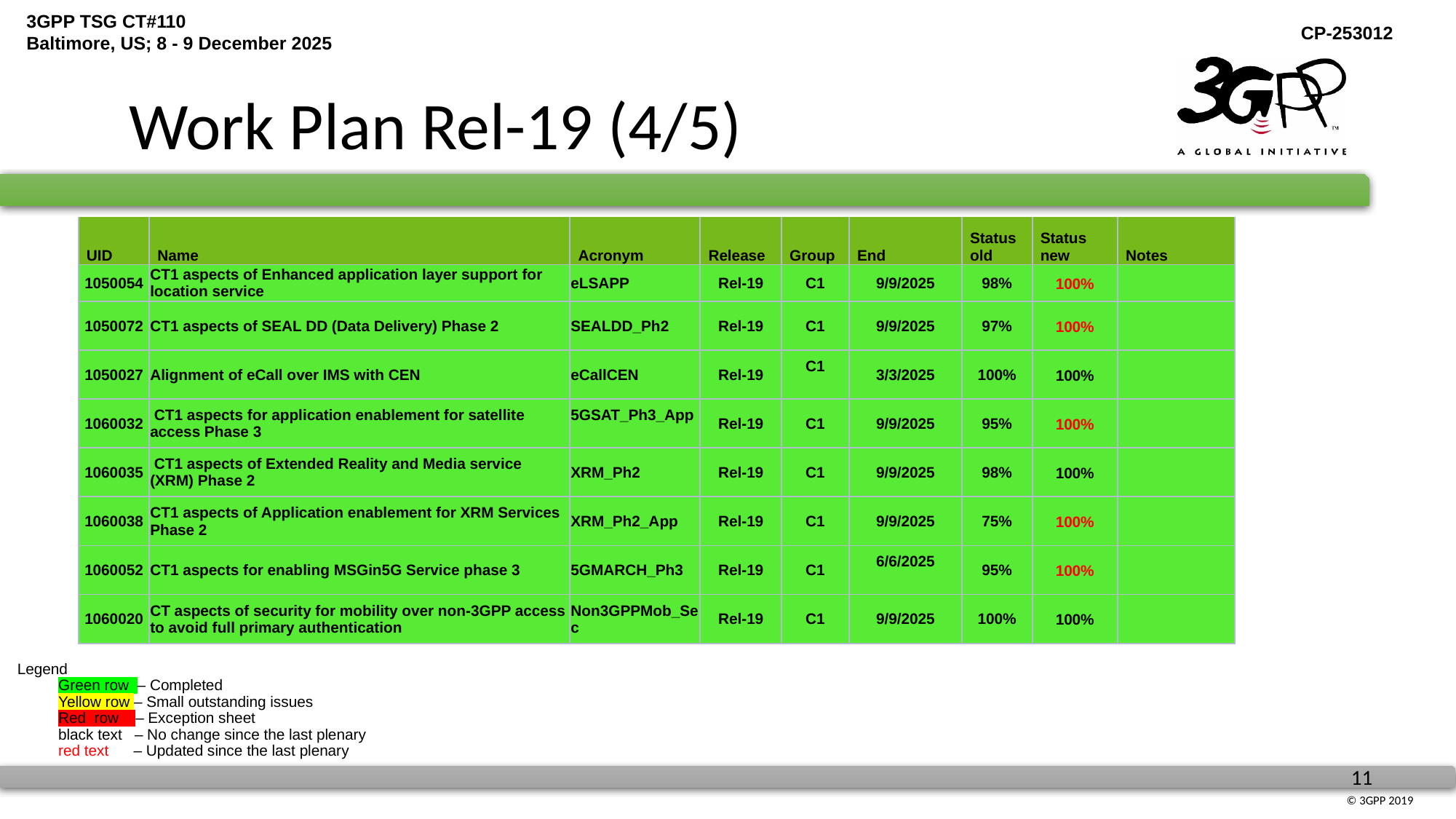

# Work Plan Rel-19 (4/5)
| UID | Name | Acronym | Release | Group | End | Status old | Status new | Notes |
| --- | --- | --- | --- | --- | --- | --- | --- | --- |
| 1050054 | CT1 aspects of Enhanced application layer support for location service | eLSAPP | Rel-19 | C1 | 9/9/2025 | 98% | 100% |  |
| 1050072 | CT1 aspects of SEAL DD (Data Delivery) Phase 2 | SEALDD\_Ph2 | Rel-19 | C1 | 9/9/2025 | 97% | 100% |  |
| 1050027 | Alignment of eCall over IMS with CEN | eCallCEN | Rel-19 | C1 | 3/3/2025 | 100% | 100% |  |
| 1060032 | CT1 aspects for application enablement for satellite access Phase 3 | 5GSAT\_Ph3\_App | Rel-19 | C1 | 9/9/2025 | 95% | 100% |  |
| 1060035 | CT1 aspects of Extended Reality and Media service (XRM) Phase 2 | XRM\_Ph2 | Rel-19 | C1 | 9/9/2025 | 98% | 100% |  |
| 1060038 | CT1 aspects of Application enablement for XRM Services Phase 2 | XRM\_Ph2\_App | Rel-19 | C1 | 9/9/2025 | 75% | 100% |  |
| 1060052 | CT1 aspects for enabling MSGin5G Service phase 3 | 5GMARCH\_Ph3 | Rel-19 | C1 | 6/6/2025 | 95% | 100% |  |
| 1060020 | CT aspects of security for mobility over non-3GPP access to avoid full primary authentication | Non3GPPMob\_Sec | Rel-19 | C1 | 9/9/2025 | 100% | 100% |  |
Legend
Green row  – Completed
	Yellow row – Small outstanding issues
Red  row    – Exception sheet
	black text   – No change since the last plenary
	red text      – Updated since the last plenary